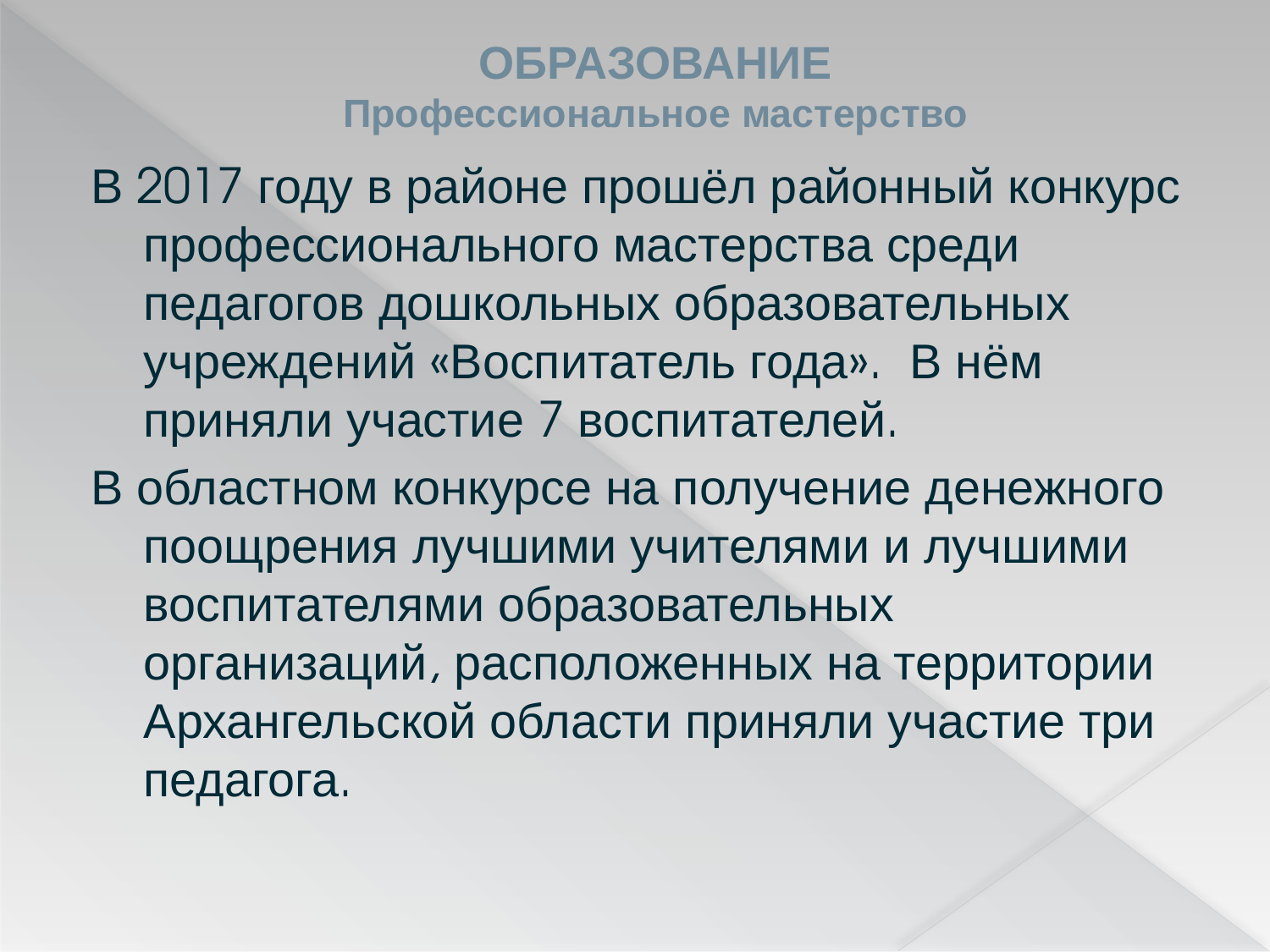

# ОБРАЗОВАНИЕ Профессиональное мастерство
В 2017 году в районе прошёл районный конкурс профессионального мастерства среди педагогов дошкольных образовательных учреждений «Воспитатель года».  В нём приняли участие 7 воспитателей.
В областном конкурсе на получение денежного поощрения лучшими учителями и лучшими воспитателями образовательных организаций, расположенных на территории Архангельской области приняли участие три педагога.